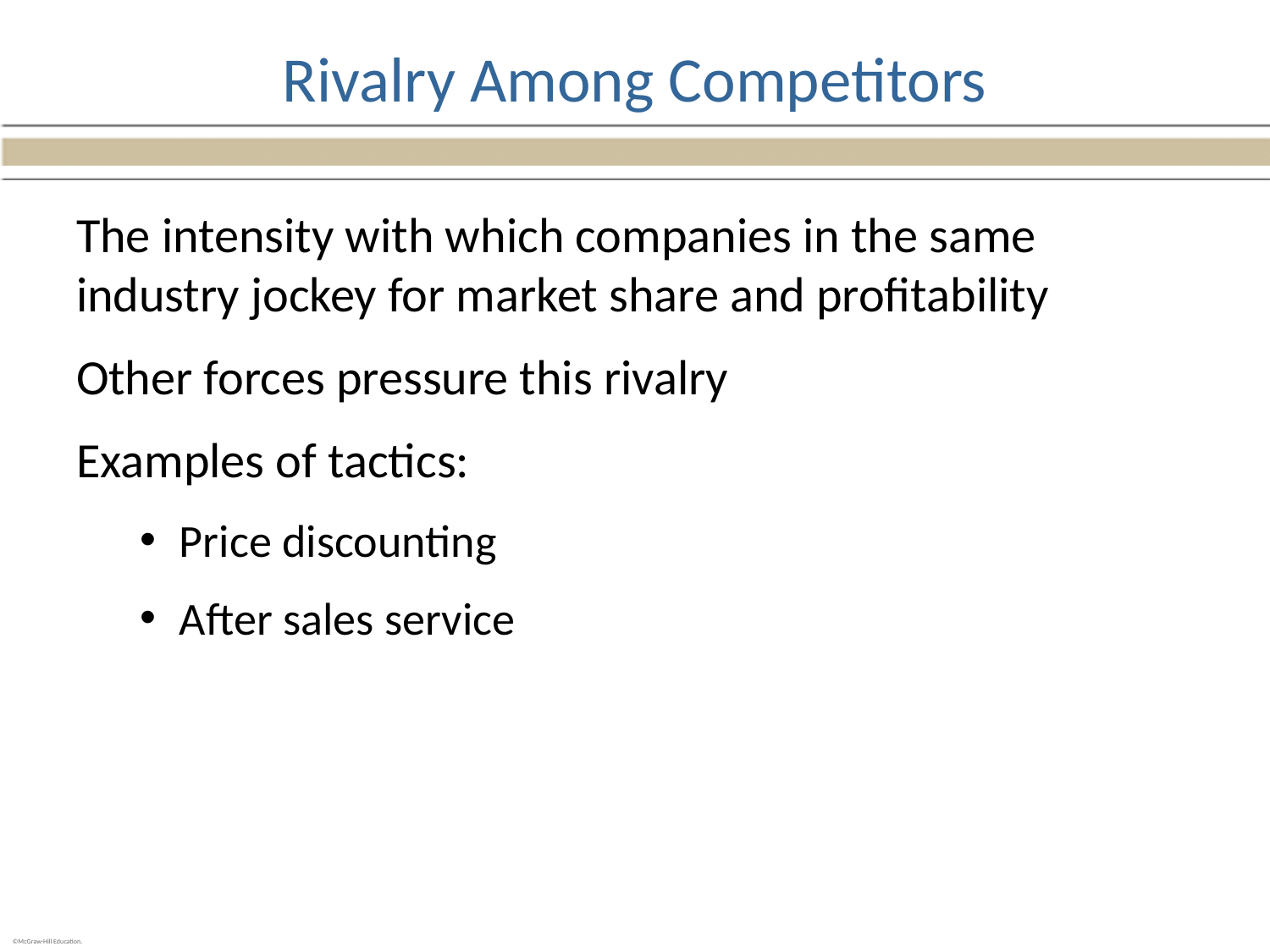

# Rivalry Among Competitors
The intensity with which companies in the same industry jockey for market share and profitability
Other forces pressure this rivalry
Examples of tactics:
Price discounting
After sales service